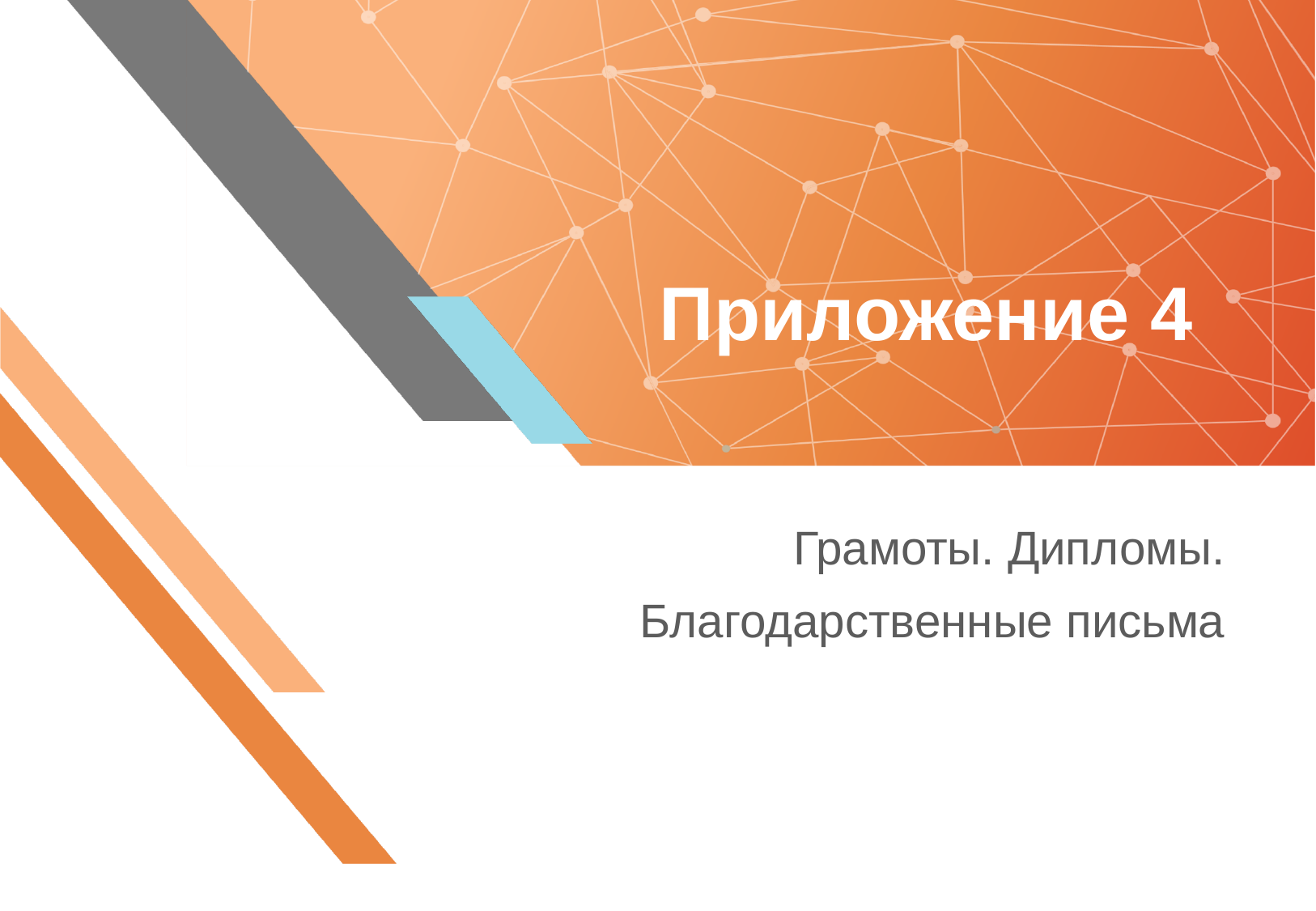

# Приложение 4
Грамоты. Дипломы.
Благодарственные письма